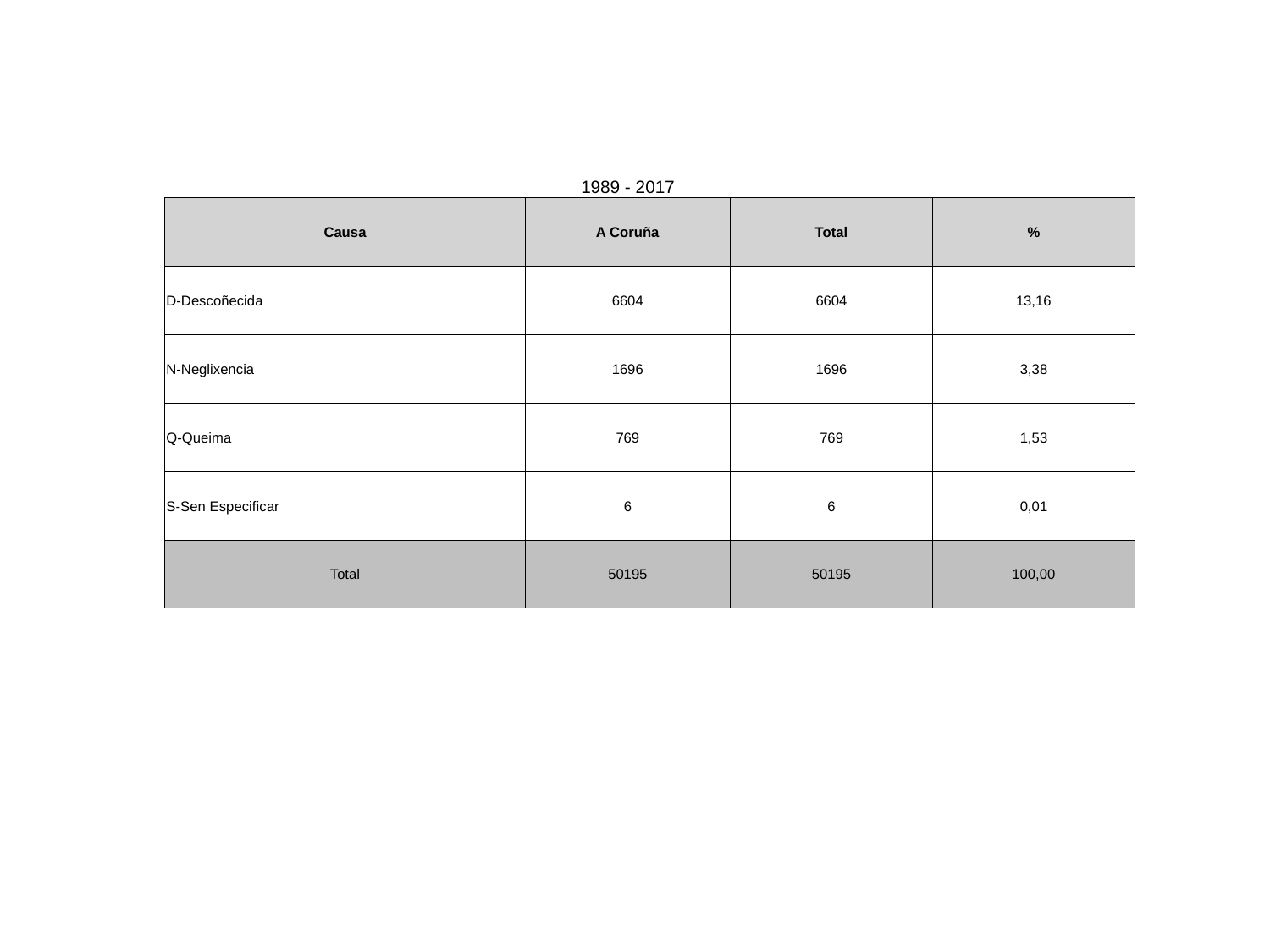

|  |  | 1989 - 2017 |  |  |  |  |
| --- | --- | --- | --- | --- | --- | --- |
| Causa |  | A Coruña | Total |  |  | % |
| D-Descoñecida |  | 6604 | 6604 |  |  | 13,16 |
| N-Neglixencia |  | 1696 | 1696 |  |  | 3,38 |
| Q-Queima |  | 769 | 769 |  |  | 1,53 |
| S-Sen Especificar |  | 6 | 6 |  |  | 0,01 |
| Total |  | 50195 | 50195 |  |  | 100,00 |